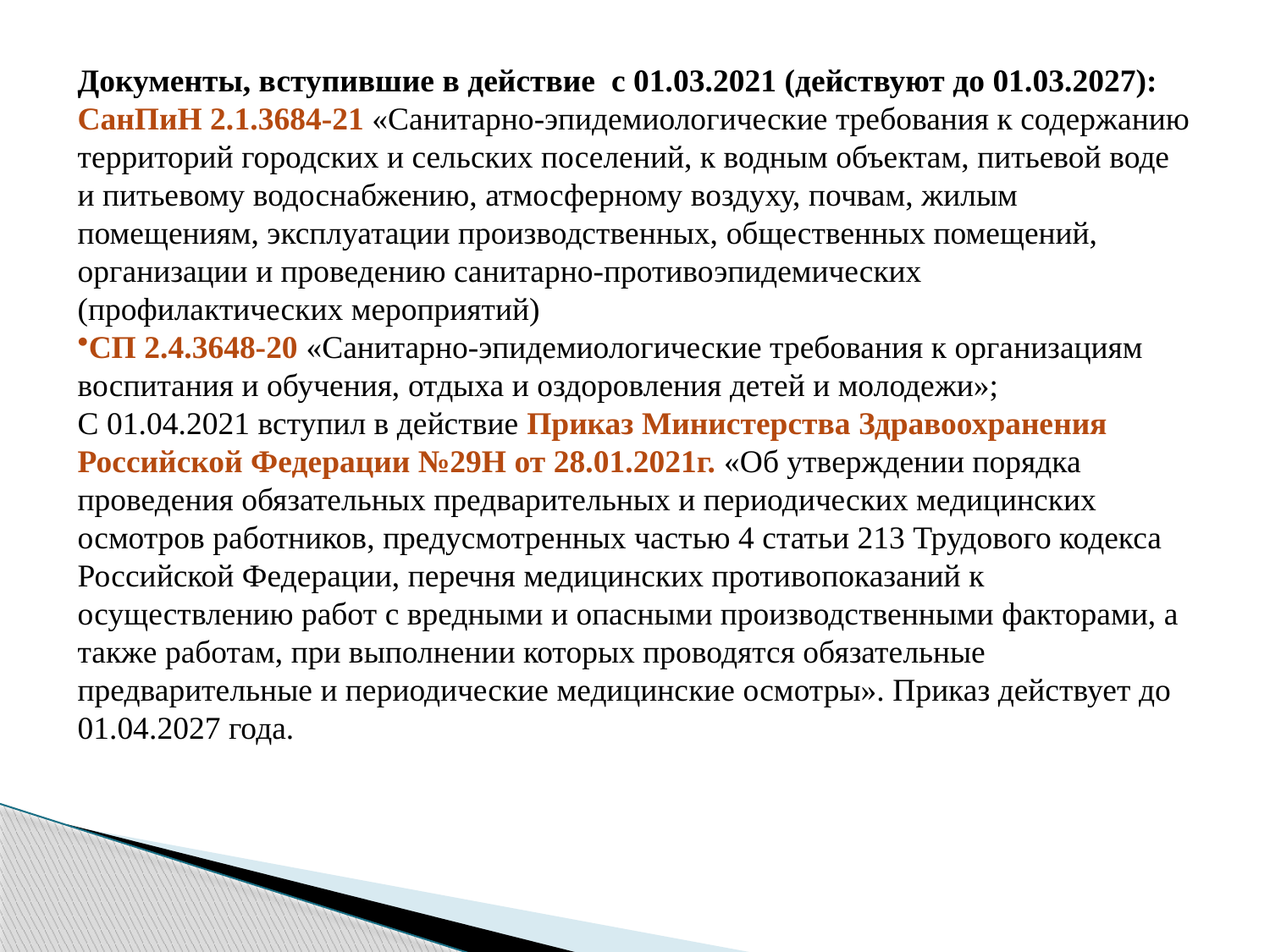

Документы, вступившие в действие  с 01.03.2021 (действуют до 01.03.2027):
СанПиН 2.1.3684-21 «Санитарно-эпидемиологические требования к содержанию территорий городских и сельских поселений, к водным объектам, питьевой воде и питьевому водоснабжению, атмосферному воздуху, почвам, жилым помещениям, эксплуатации производственных, общественных помещений, организации и проведению санитарно-противоэпидемических (профилактических мероприятий)
СП 2.4.3648-20 «Санитарно-эпидемиологические требования к организациям воспитания и обучения, отдыха и оздоровления детей и молодежи»;
С 01.04.2021 вступил в действие Приказ Министерства Здравоохранения Российской Федерации №29Н от 28.01.2021г. «Об утверждении порядка проведения обязательных предварительных и периодических медицинских осмотров работников, предусмотренных частью 4 статьи 213 Трудового кодекса Российской Федерации, перечня медицинских противопоказаний к осуществлению работ с вредными и опасными производственными факторами, а также работам, при выполнении которых проводятся обязательные предварительные и периодические медицинские осмотры». Приказ действует до 01.04.2027 года.